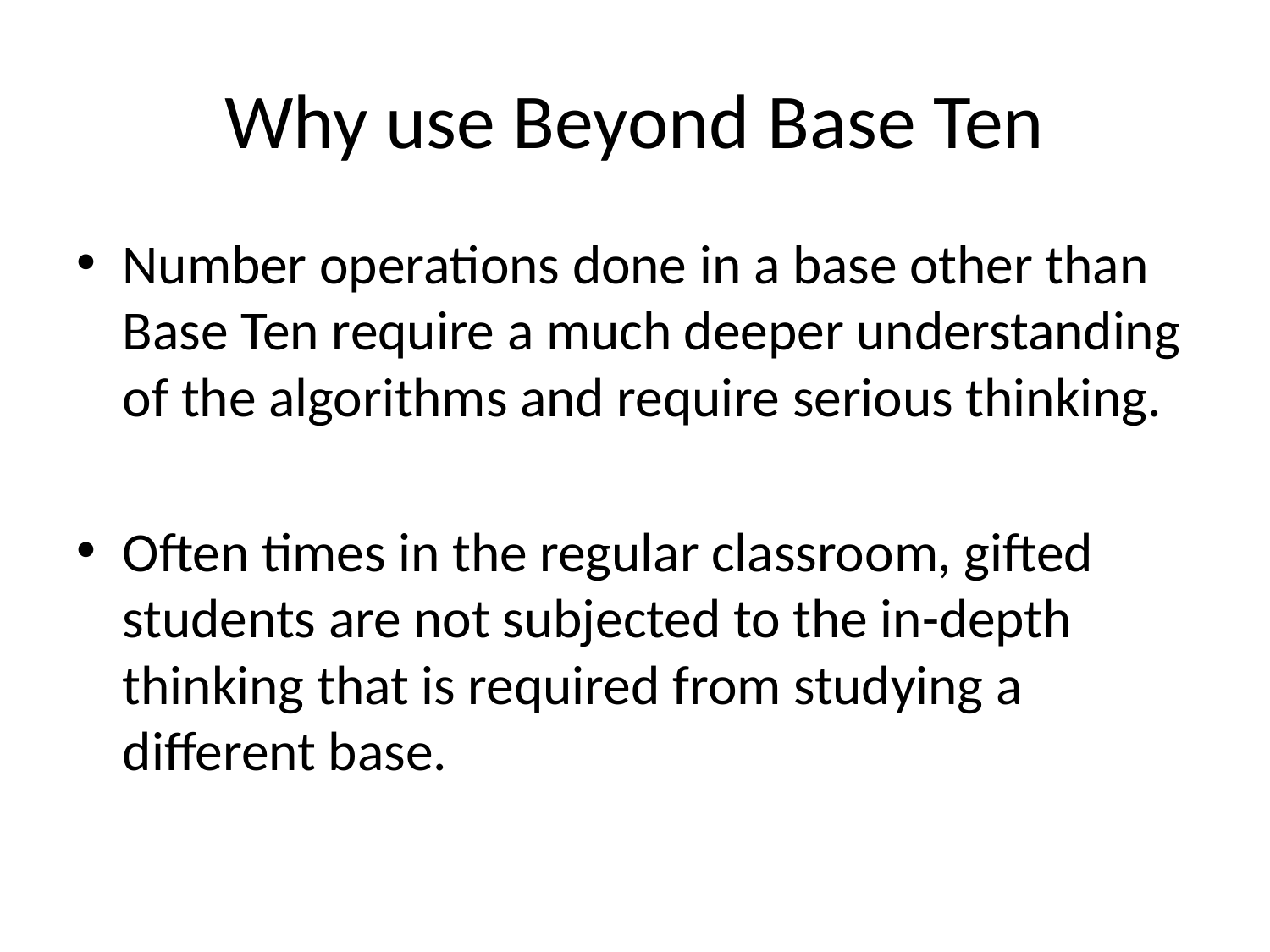

# Why use Beyond Base Ten
Number operations done in a base other than Base Ten require a much deeper understanding of the algorithms and require serious thinking.

Often times in the regular classroom, gifted students are not subjected to the in-depth thinking that is required from studying a different base.